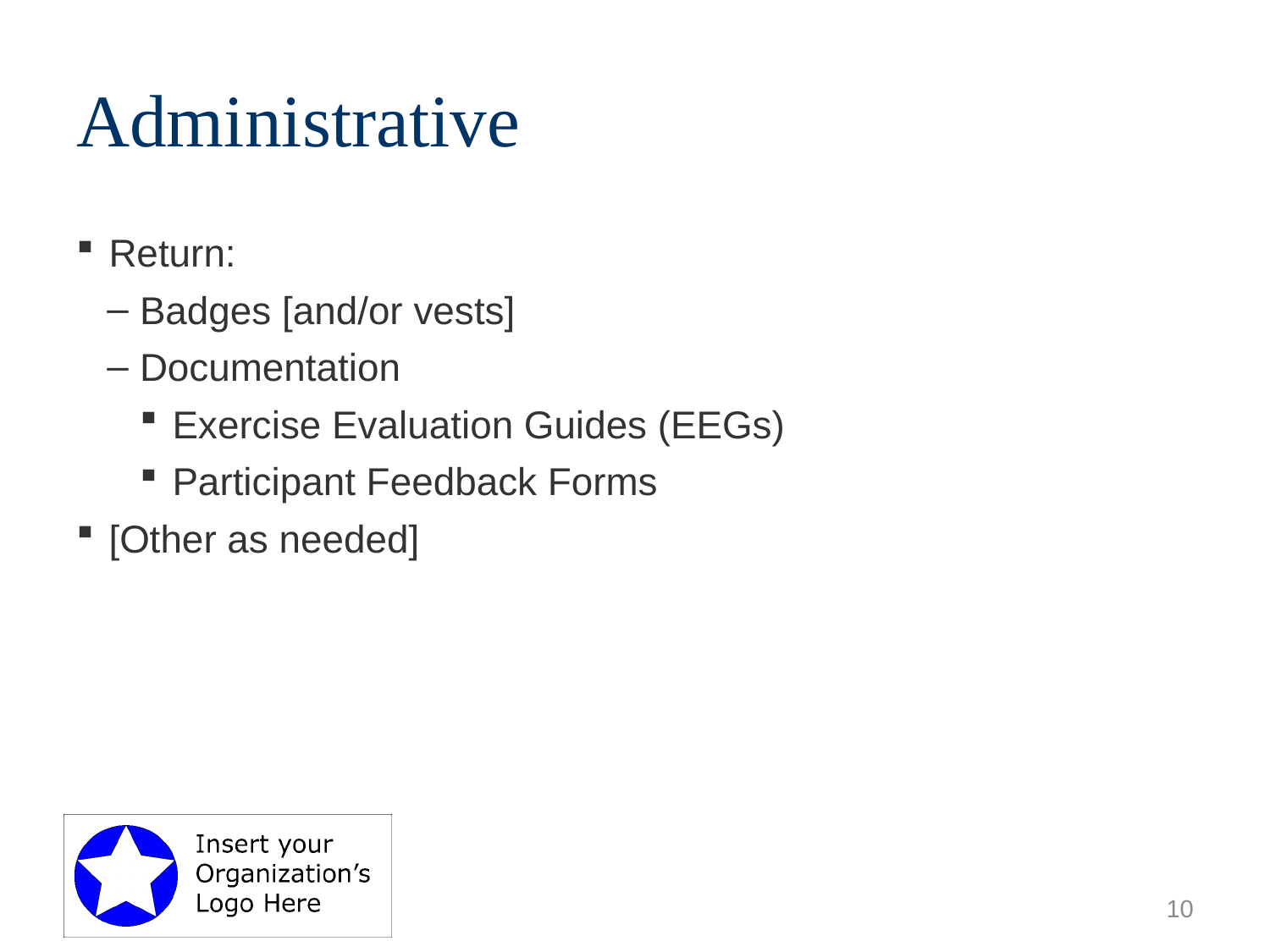

# Administrative
Return:
Badges [and/or vests]
Documentation
Exercise Evaluation Guides (EEGs)
Participant Feedback Forms
[Other as needed]
10